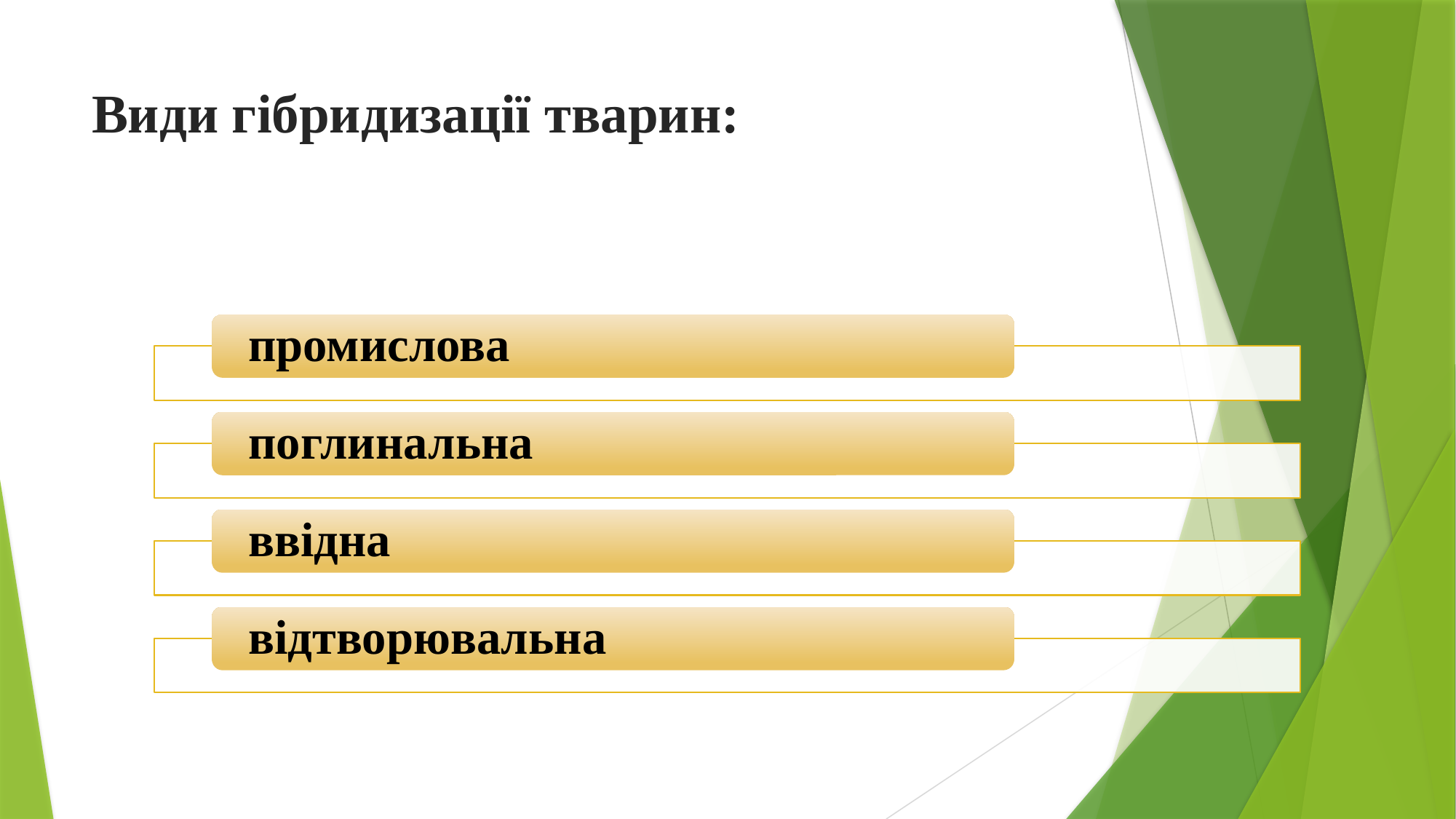

# Види гібридизації тварин:
промислова
поглинальна
ввідна
відтворювальна